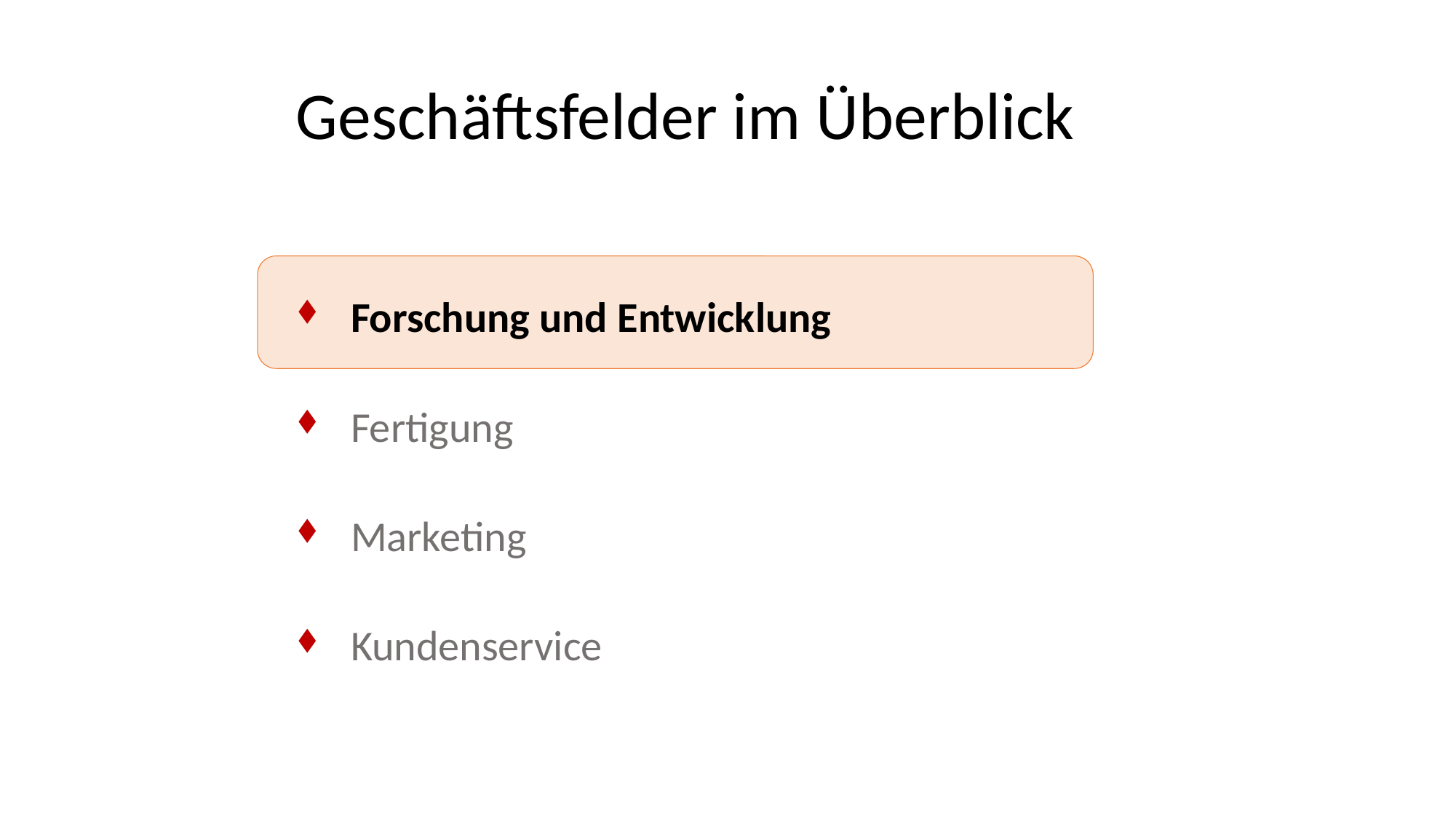

# Geschäftsfelder im Überblick

Forschung und Entwicklung
Fertigung
Marketing
Kundenservice